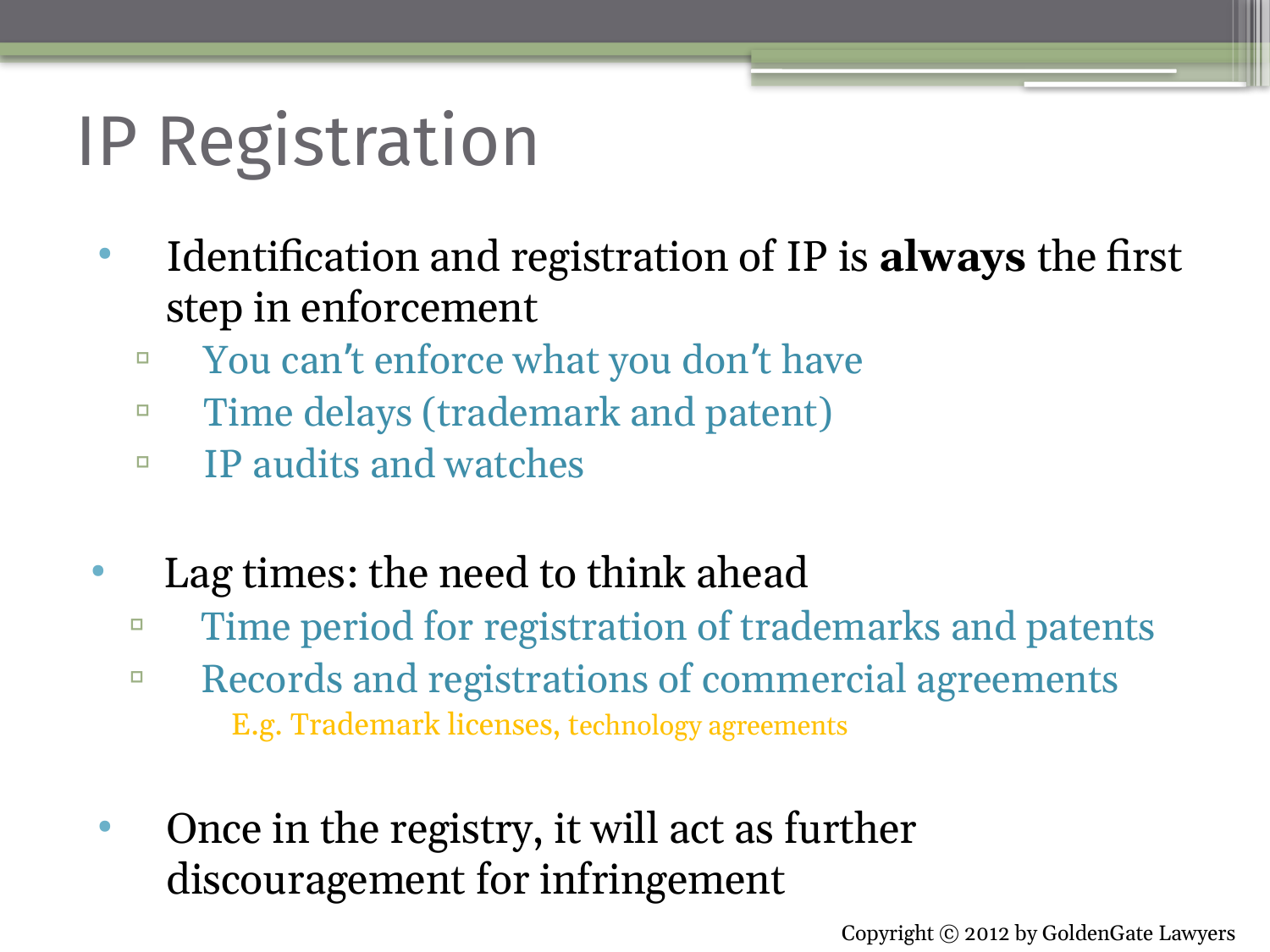

# IP Registration
Identification and registration of IP is always the first step in enforcement
You can’t enforce what you don’t have
Time delays (trademark and patent)
IP audits and watches

Lag times: the need to think ahead
Time period for registration of trademarks and patents
Records and registrations of commercial agreements
	E.g. Trademark licenses, technology agreements

Once in the registry, it will act as further discouragement for infringement

Copyright © 2012 by GoldenGate Lawyers